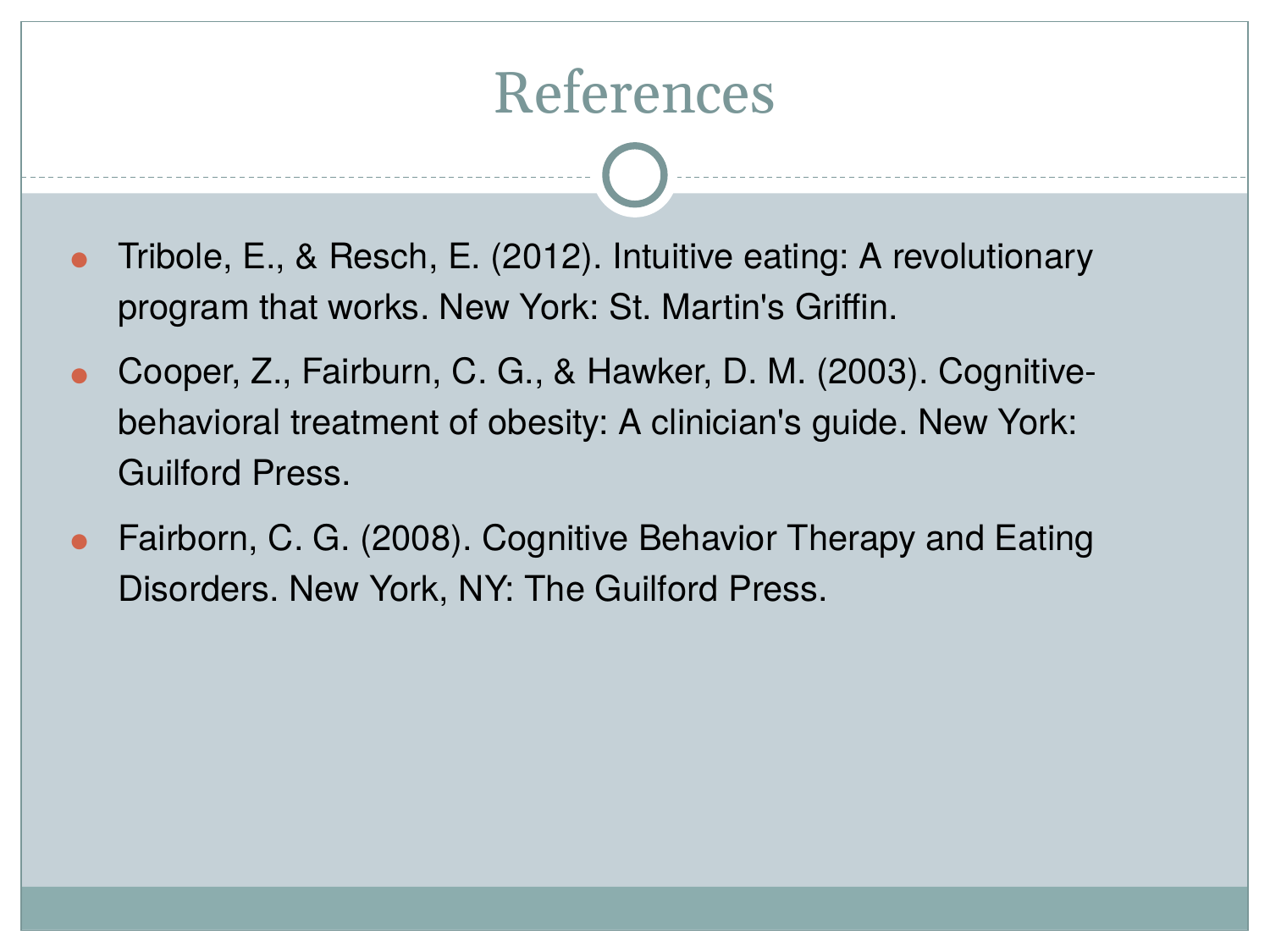

# References
Tribole, E., & Resch, E. (2012). Intuitive eating: A revolutionary program that works. New York: St. Martin's Griffin.
Cooper, Z., Fairburn, C. G., & Hawker, D. M. (2003). Cognitive-behavioral treatment of obesity: A clinician's guide. New York: Guilford Press.
Fairborn, C. G. (2008). Cognitive Behavior Therapy and Eating Disorders. New York, NY: The Guilford Press.